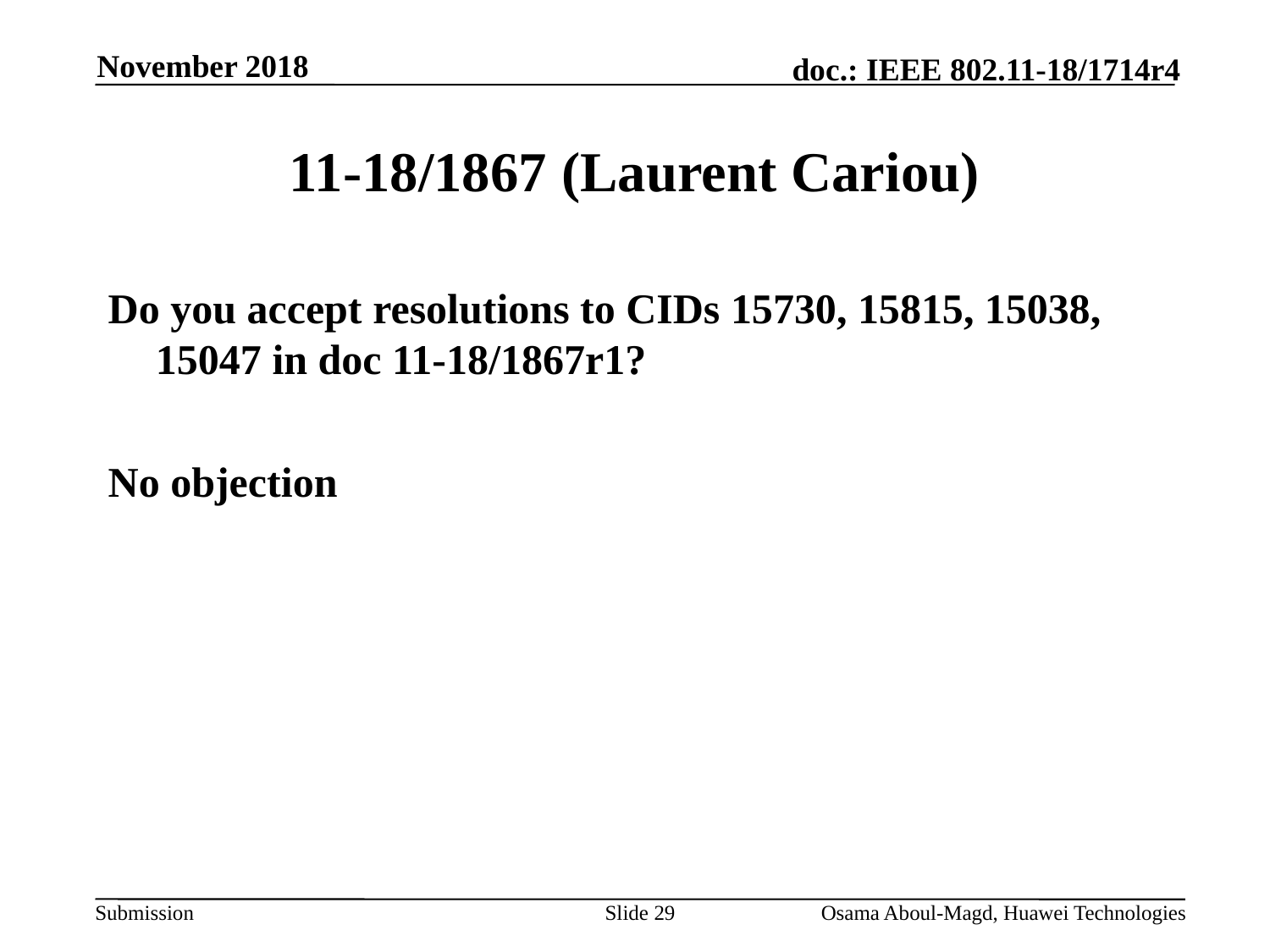

November 2018
# 11-18/1867 (Laurent Cariou)
Do you accept resolutions to CIDs 15730, 15815, 15038, 15047 in doc 11-18/1867r1?

No objection

Slide 29
Osama Aboul-Magd, Huawei Technologies